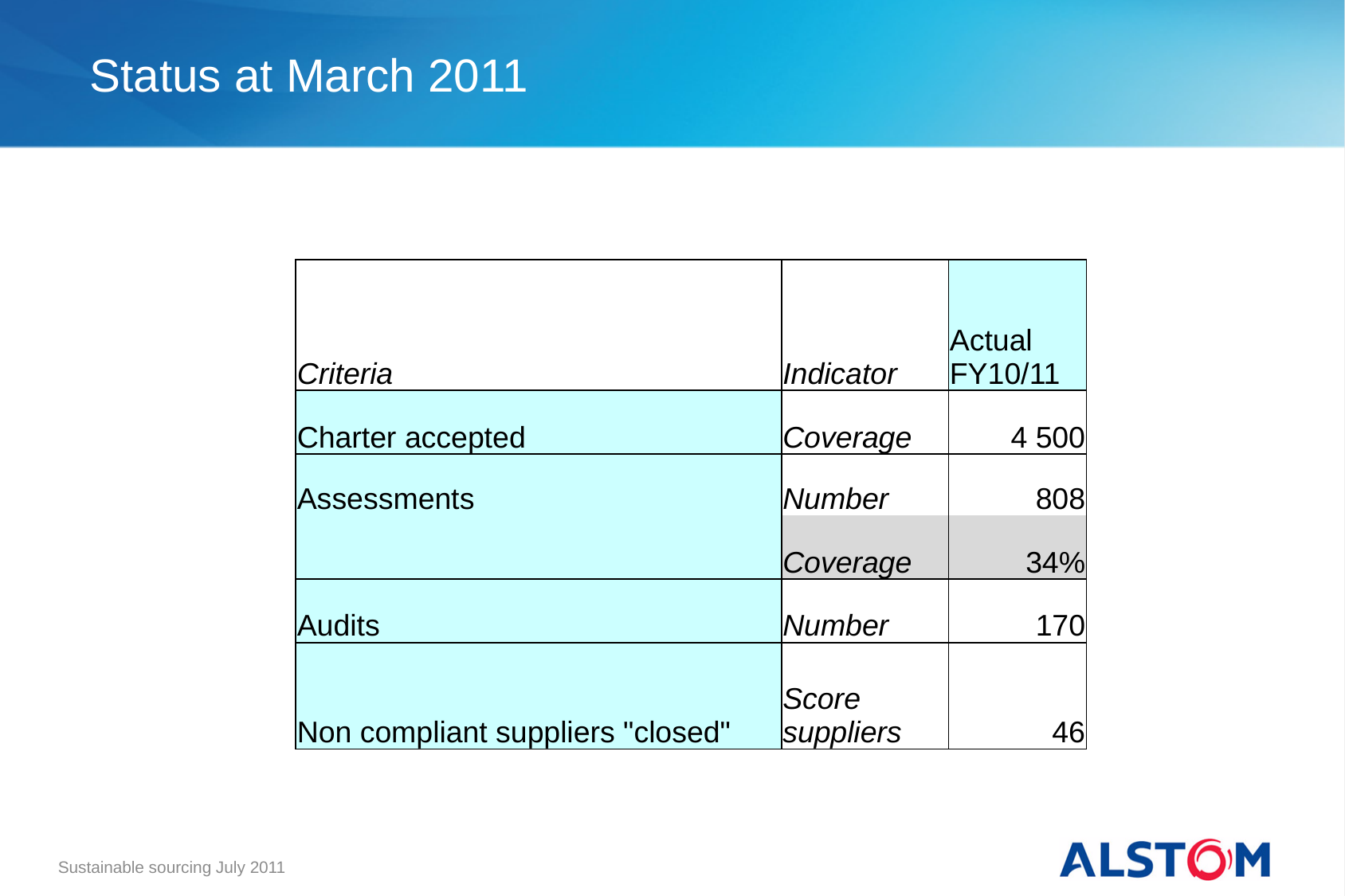

# Status at March 2011
| Criteria | Indicator | Actual FY10/11 |
| --- | --- | --- |
| Charter accepted | Coverage | 4 500 |
| Assessments | Number | 808 |
|  | Coverage | 34% |
| Audits | Number | 170 |
| Non compliant suppliers "closed" | Score suppliers | 46 |
Sustainable sourcing July 2011